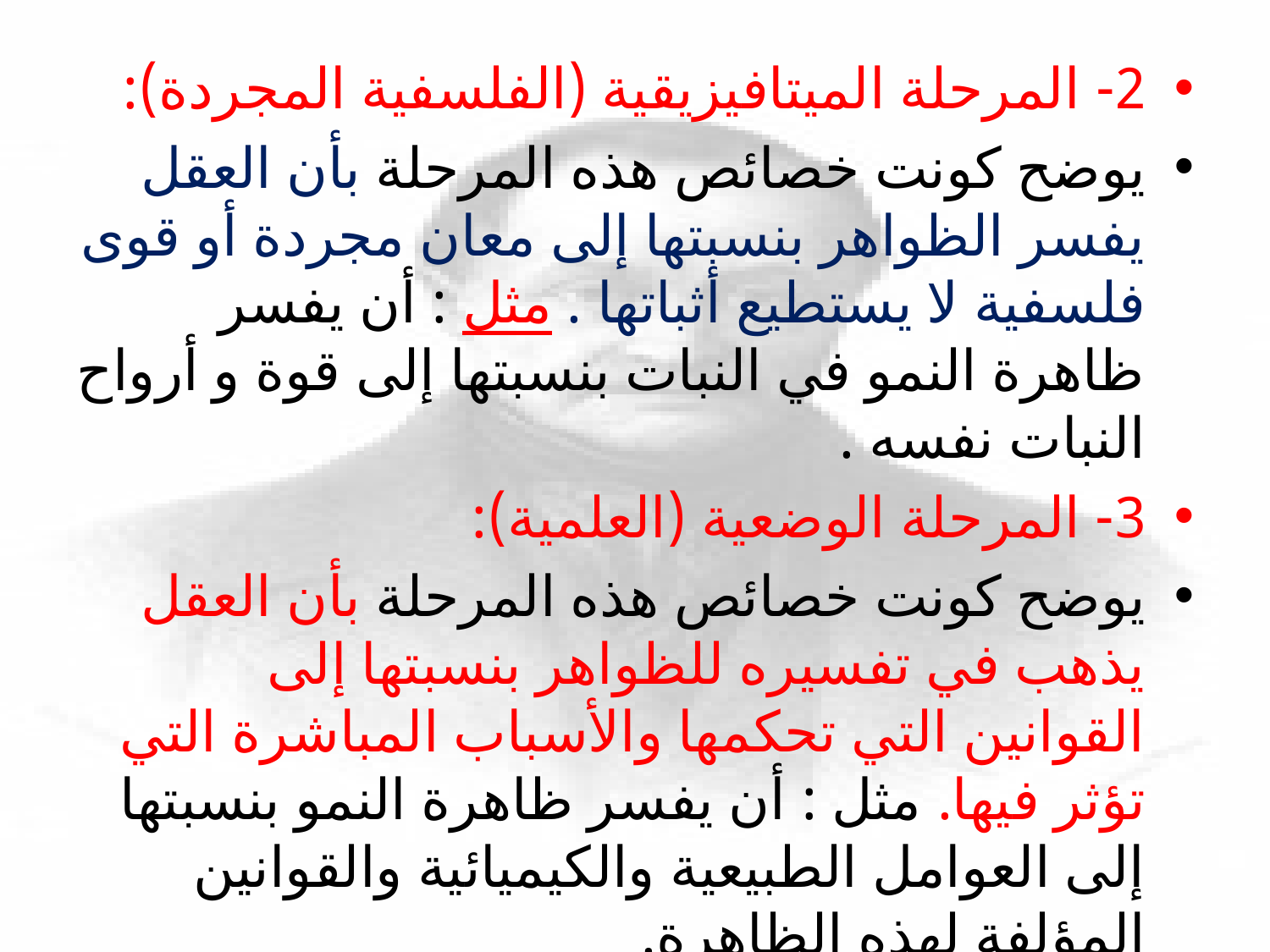

2- المرحلة الميتافيزيقية (الفلسفية المجردة):
يوضح كونت خصائص هذه المرحلة بأن العقل يفسر الظواهر بنسبتها إلى معان مجردة أو قوى فلسفية لا يستطيع أثباتها . مثل : أن يفسر ظاهرة النمو في النبات بنسبتها إلى قوة و أرواح النبات نفسه .
3- المرحلة الوضعية (العلمية):
يوضح كونت خصائص هذه المرحلة بأن العقل يذهب في تفسيره للظواهر بنسبتها إلى القوانين التي تحكمها والأسباب المباشرة التي تؤثر فيها. مثل : أن يفسر ظاهرة النمو بنسبتها إلى العوامل الطبيعية والكيميائية والقوانين المؤلفة لهذه الظاهرة.